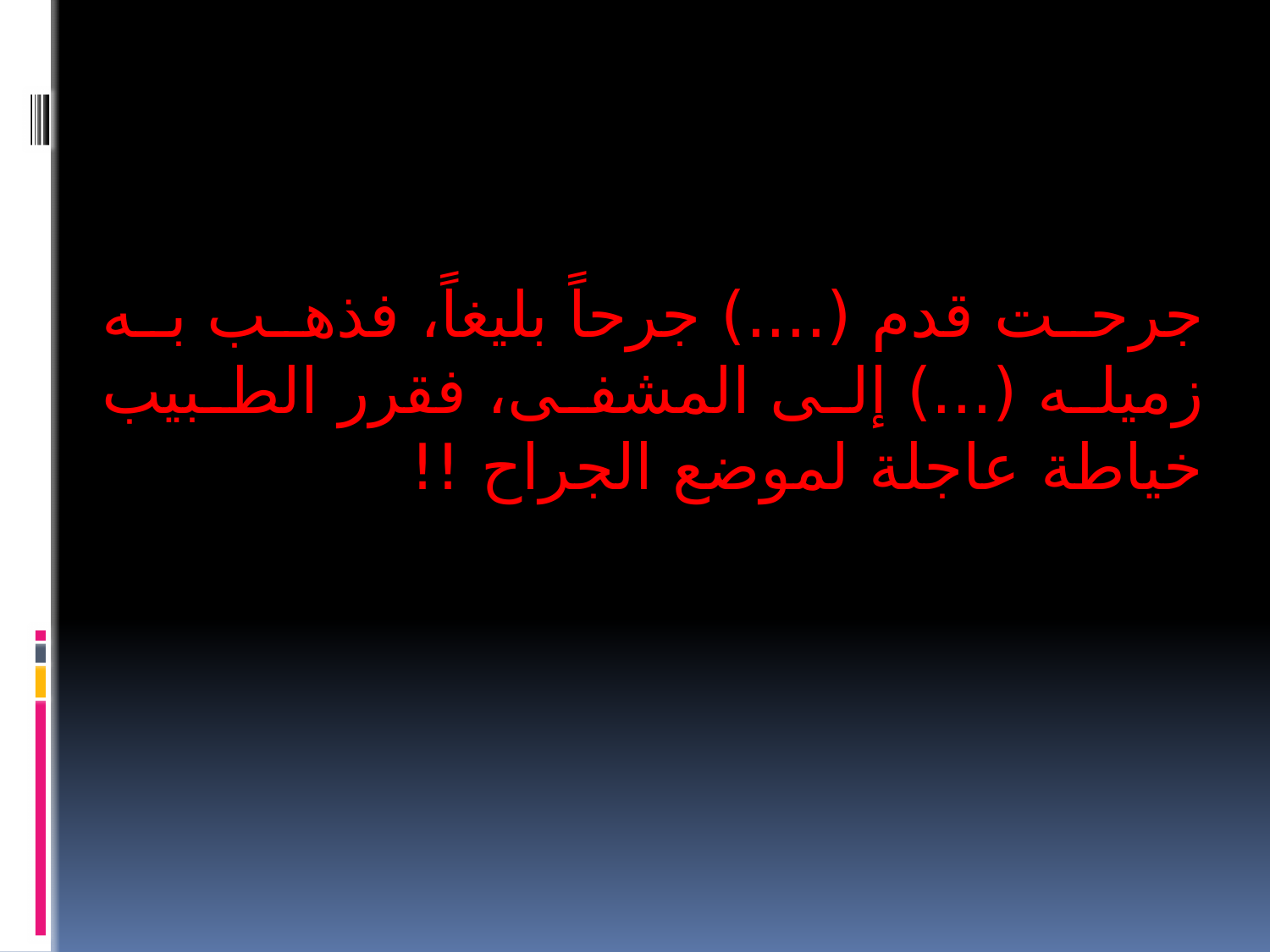

جرحت قدم (....) جرحاً بليغاً، فذهب به زميله (...) إلى المشفى، فقرر الطبيب خياطة عاجلة لموضع الجراح !!